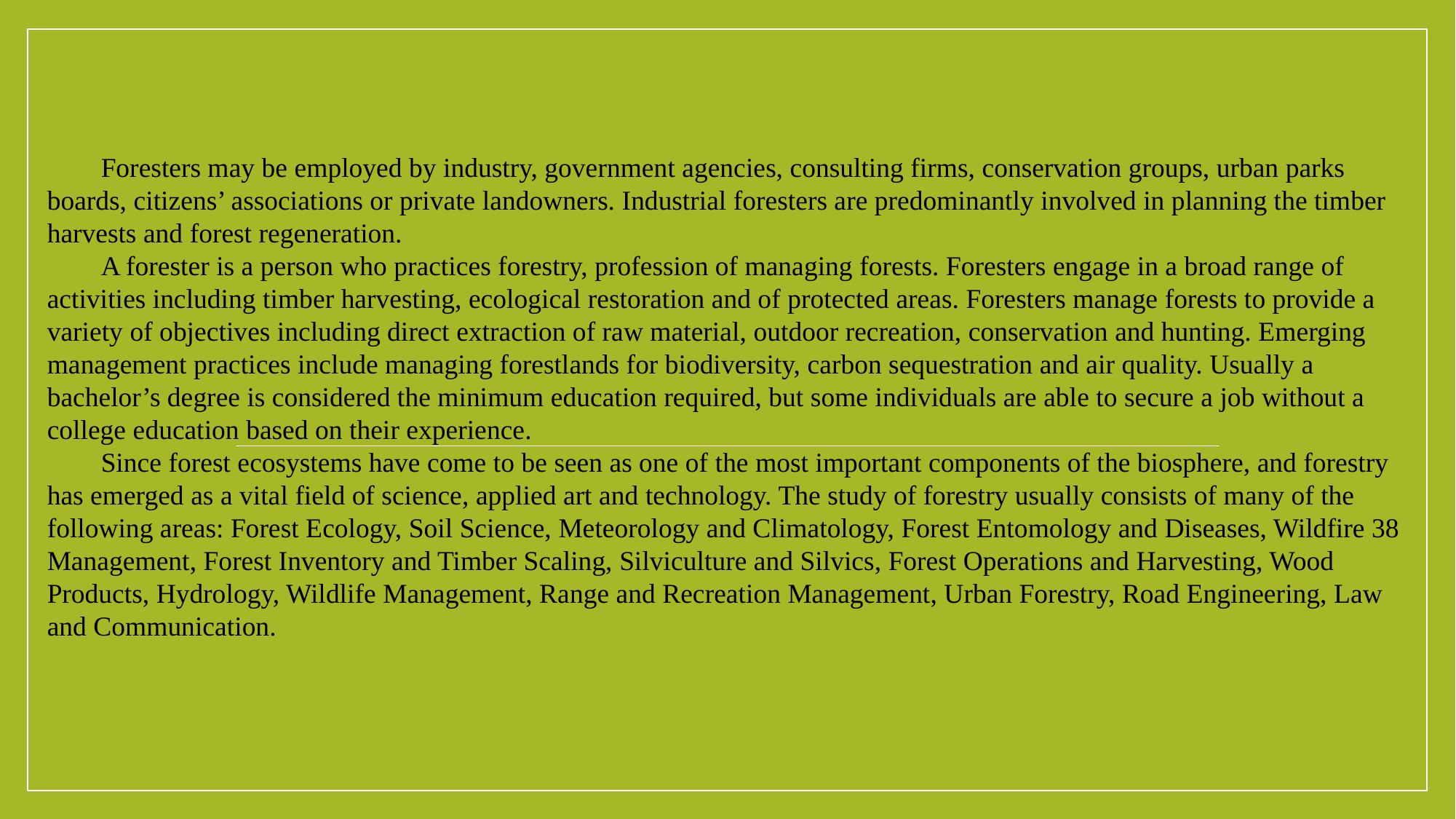

Foresters may be employed by industry, government agencies, consulting firms, conservation groups, urban parks boards, citizens’ associations or private landowners. Industrial foresters are predominantly involved in planning the timber harvests and forest regeneration.
A forester is a person who practices forestry, profession of managing forests. Foresters engage in a broad range of activities including timber harvesting, ecological restoration and of protected areas. Foresters manage forests to provide a variety of objectives including direct extraction of raw material, outdoor recreation, conservation and hunting. Emerging management practices include managing forestlands for biodiversity, carbon sequestration and air quality. Usually a bachelor’s degree is considered the minimum education required, but some individuals are able to secure a job without a college education based on their experience.
Since forest ecosystems have come to be seen as one of the most important components of the biosphere, and forestry has emerged as a vital field of science, applied art and technology. The study of forestry usually consists of many of the following areas: Forest Ecology, Soil Science, Meteorology and Climatology, Forest Entomology and Diseases, Wildfire 38 Management, Forest Inventory and Timber Scaling, Silviculture and Silvics, Forest Operations and Harvesting, Wood Products, Hydrology, Wildlife Management, Range and Recreation Management, Urban Forestry, Road Engineering, Law and Communication.